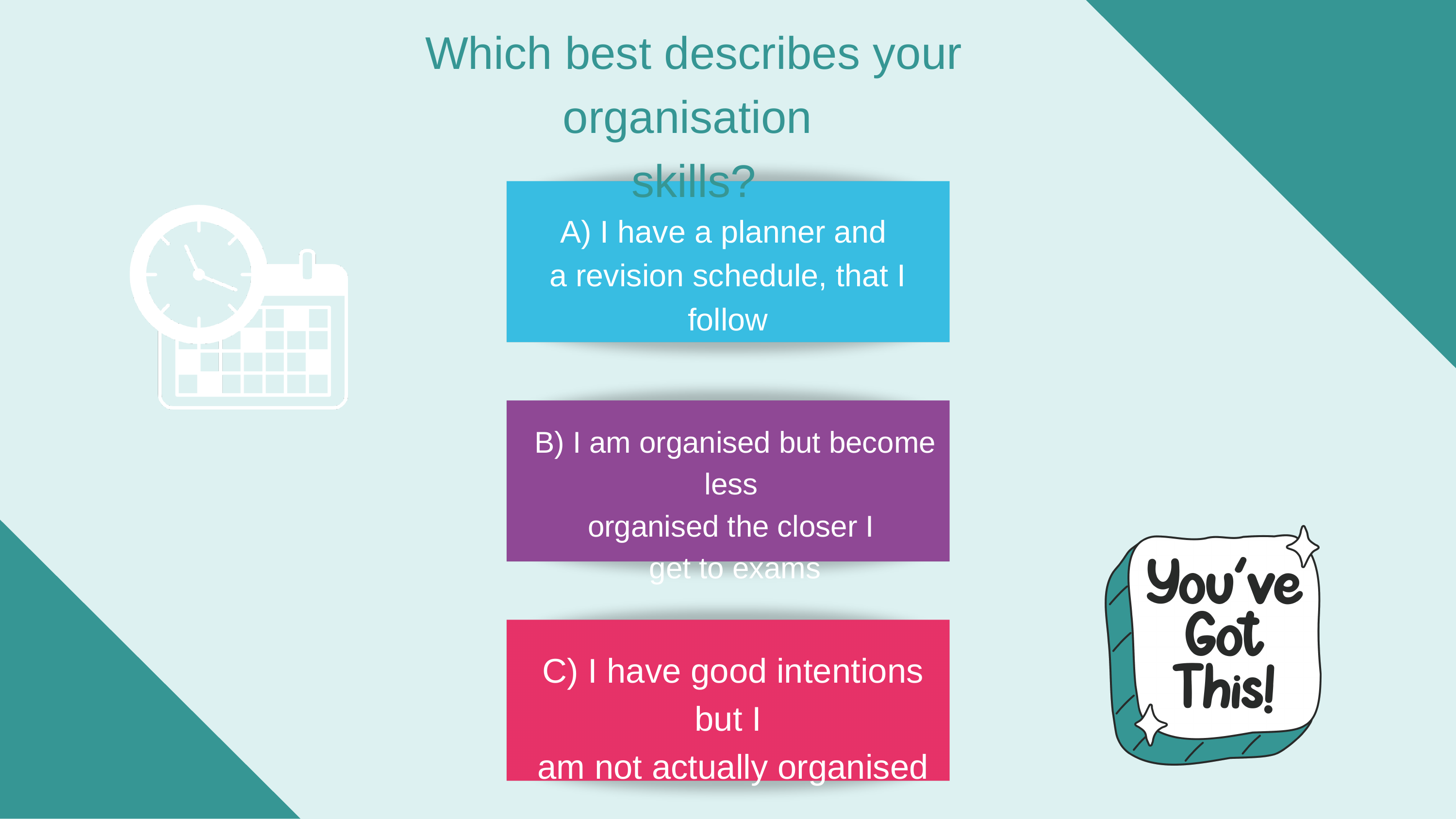

Which best describes your organisation
skills?

A) I have a planner and
a revision schedule, that I follow

B) I am organised but become less
organised the closer I
get to exams

C) I have good intentions but I
am not actually organised